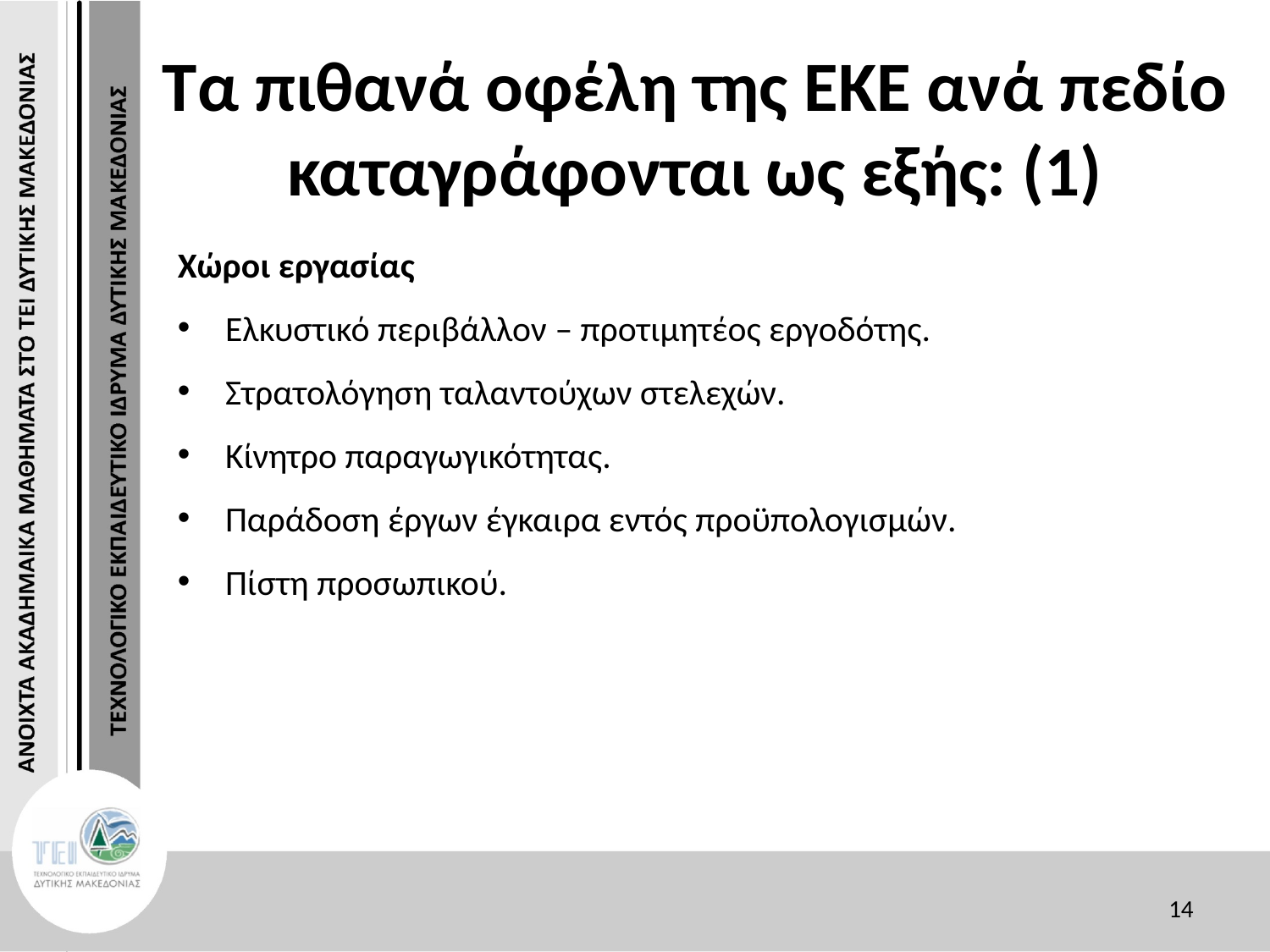

# Τα πιθανά οφέλη της ΕΚΕ ανά πεδίο καταγράφονται ως εξής: (1)
Χώροι εργασίας
Ελκυστικό περιβάλλον – προτιμητέος εργοδότης.
Στρατολόγηση ταλαντούχων στελεχών.
Κίνητρο παραγωγικότητας.
Παράδοση έργων έγκαιρα εντός προϋπολογισμών.
Πίστη προσωπικού.

14